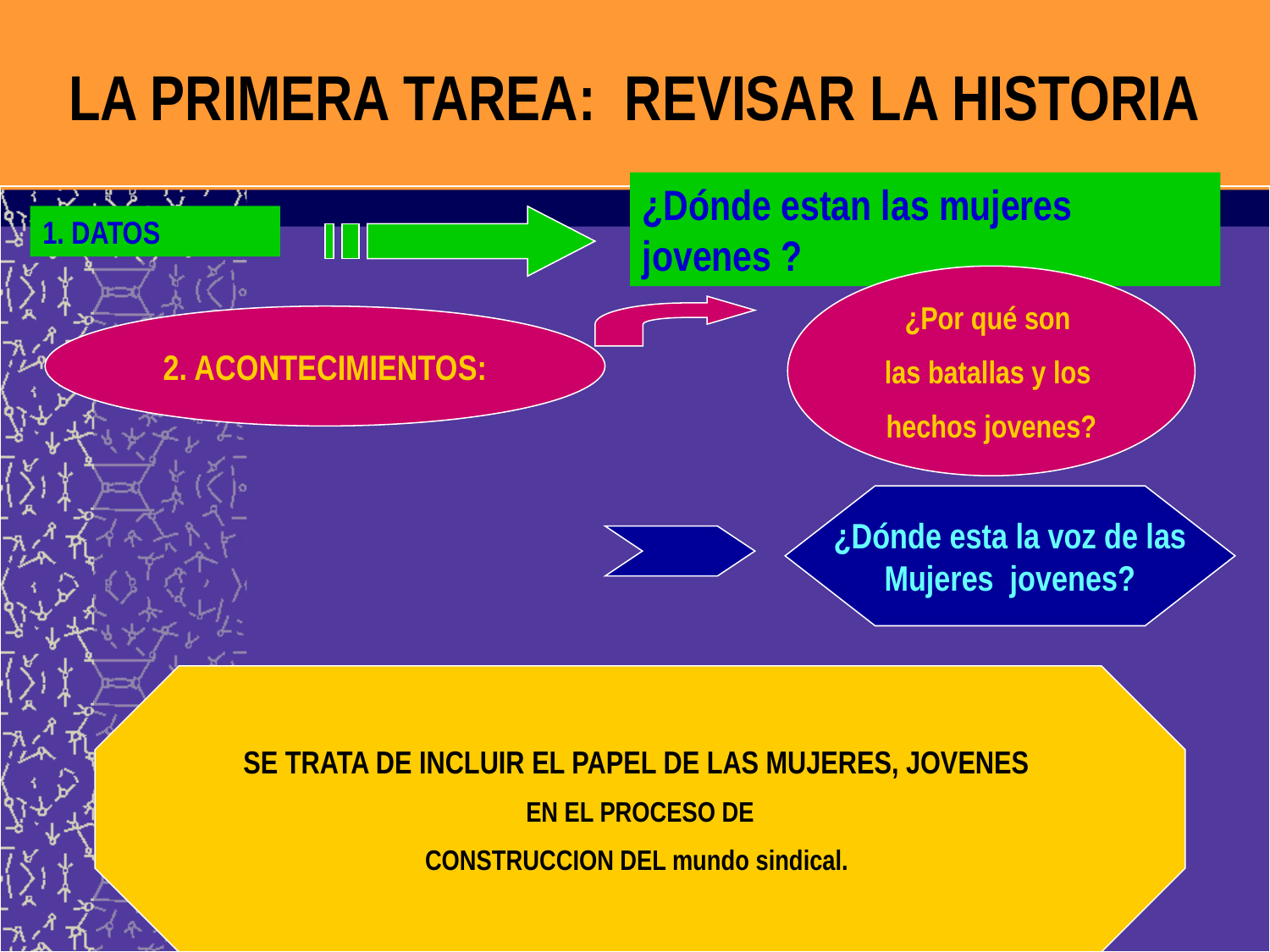

LA PRIMERA TAREA:  REVISAR LA HISTORIA
¿Dónde estan las mujeres jovenes ?

1. DATOS

3DESDE LA REBELDÍA ANTE LA OPRESIÓN
FEMENINA

REVELANDO SUS SIGNFICADOS

 CUESTIONANDO SUS CONSECUENCIA

VALORANDO LOS APORTES FEMENINOS

 RECONOCIENDONOS ENTRE NOSOTRAS
.

¿Por qué son
las batallas y los
hechos jovenes?

2. ACONTECIMIENTOS:
¿Dónde esta la voz de las
Mujeres  jovenes?

SE TRATA DE INCLUIR EL PAPEL DE LAS MUJERES, JOVENES
 EN EL PROCESO DE
CONSTRUCCION DEL mundo sindical.